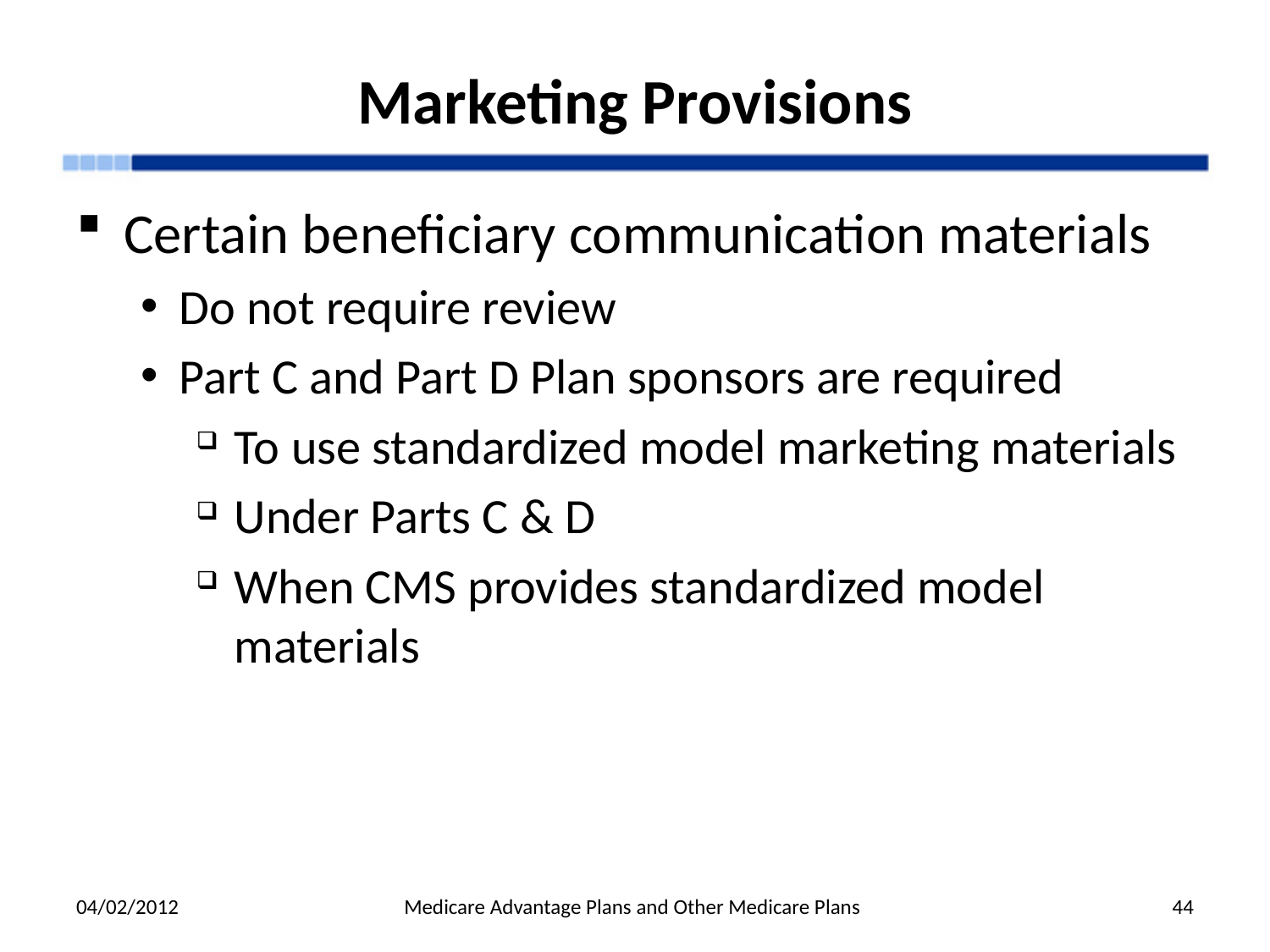

# Marketing Provisions
Certain beneficiary communication materials
Do not require review
Part C and Part D Plan sponsors are required
To use standardized model marketing materials
Under Parts C & D
When CMS provides standardized model materials
04/02/2012
Medicare Advantage Plans and Other Medicare Plans
44